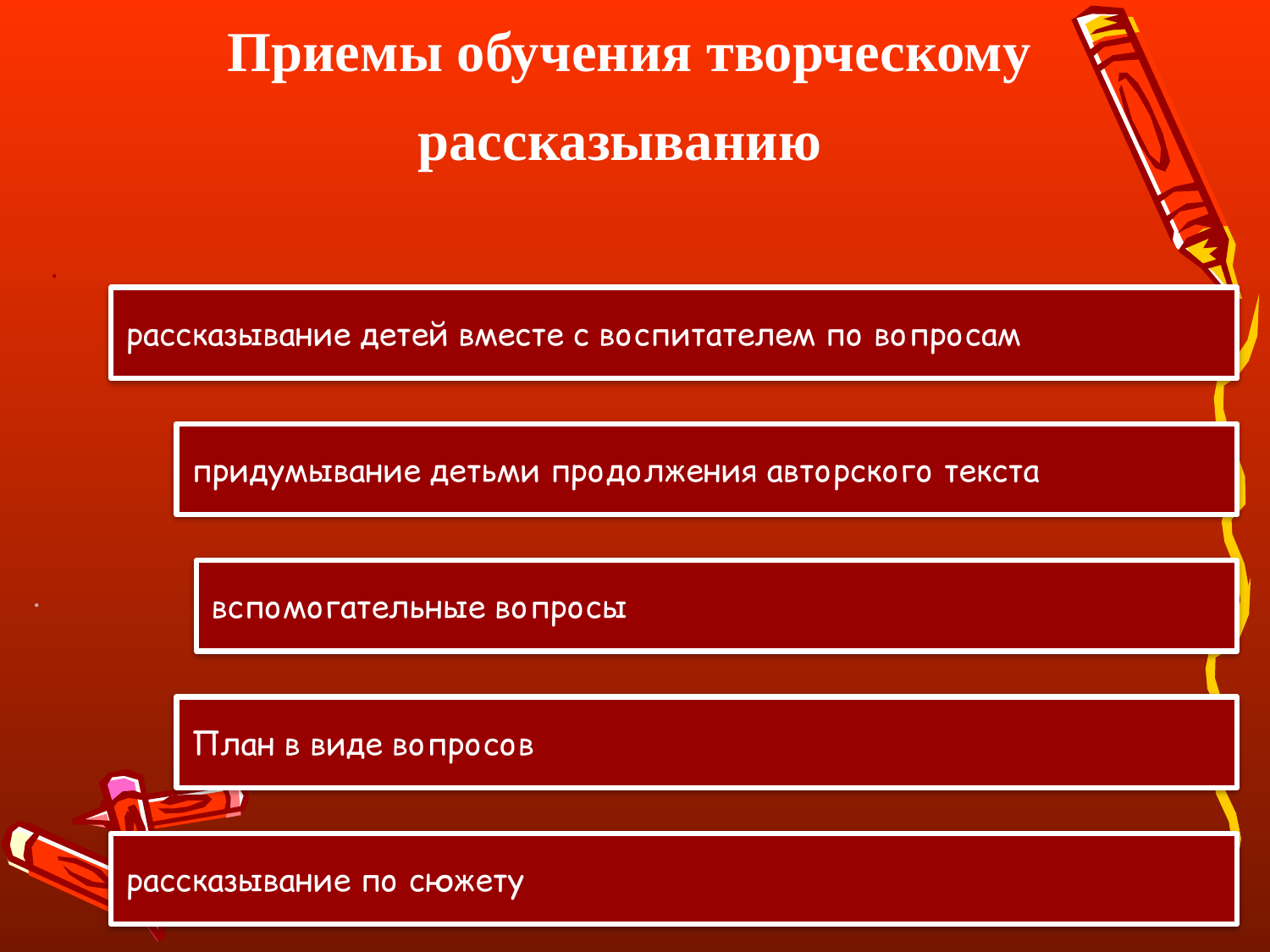

Приемы обучения творческому рассказыванию
рассказывание детей вместе с воспитателем по вопросам
придумывание детьми продолжения авторского текста
вспомогательные вопросы
План в виде вопросов
рассказывание по сюжету